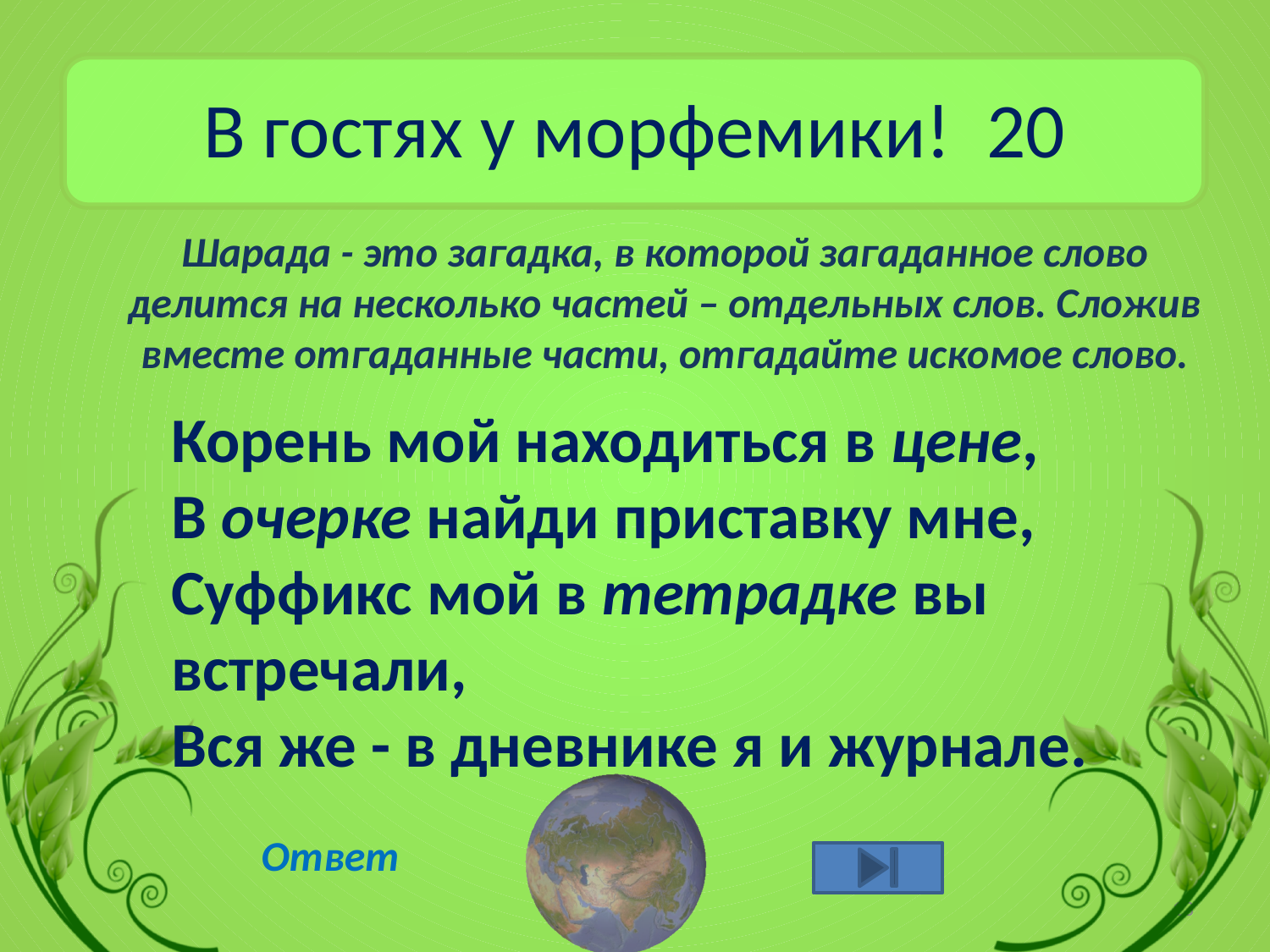

# В гостях у морфемики!  20
Шарада - это загадка, в которой загаданное слово делится на несколько частей – отдельных слов. Сложив вместе отгаданные части, отгадайте искомое слово.

Корень мой находиться в цене,
В очерке найди приставку мне,
Суффикс мой в тетрадке вы встречали,
Вся же - в дневнике я и журнале.
Ответ

13